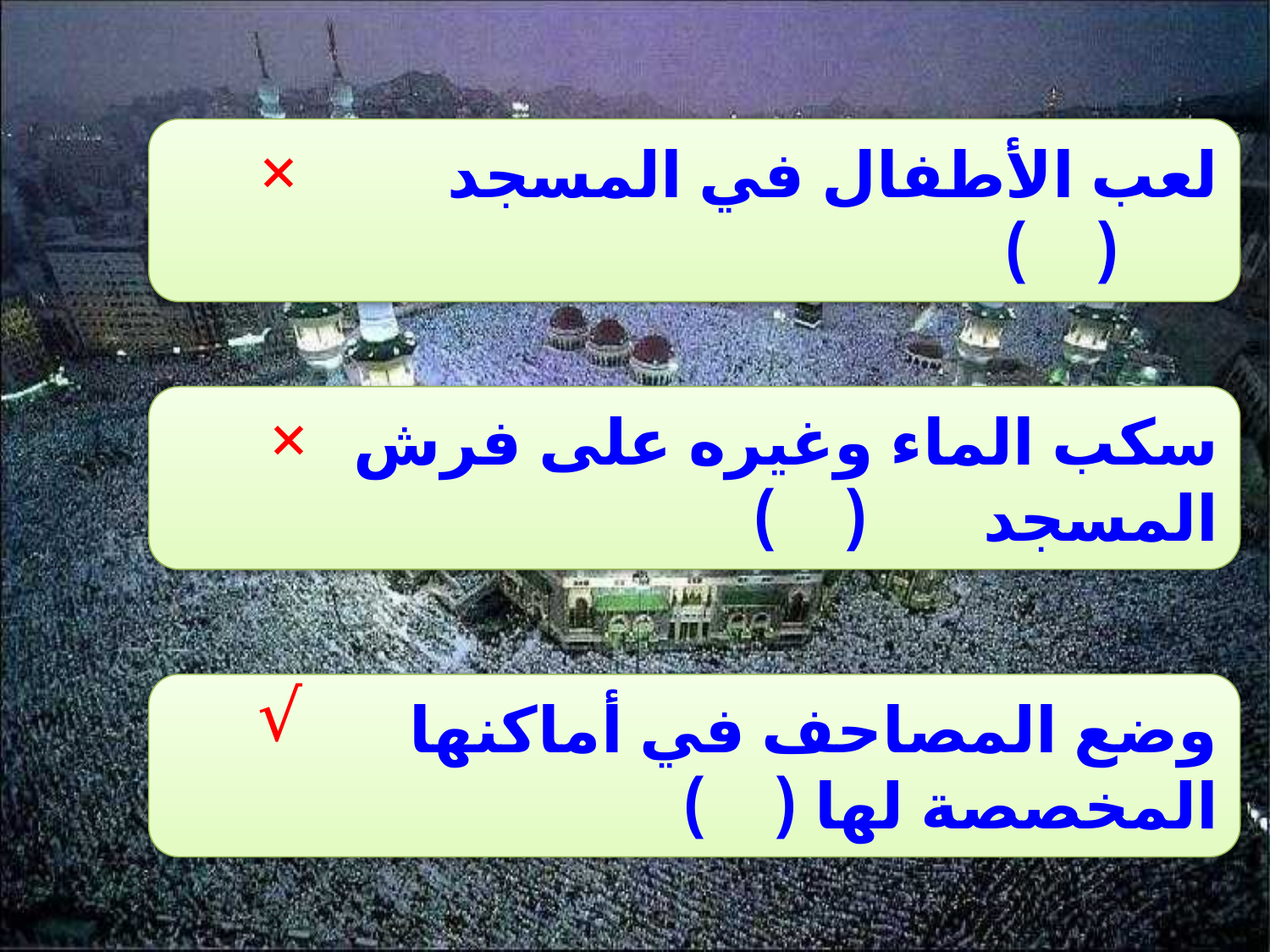

لعب الأطفال في المسجد                       (    )
×
سكب الماء وغيره على فرش المسجد       (    )
×
√
وضع المصاحف في أماكنها المخصصة لها (    )